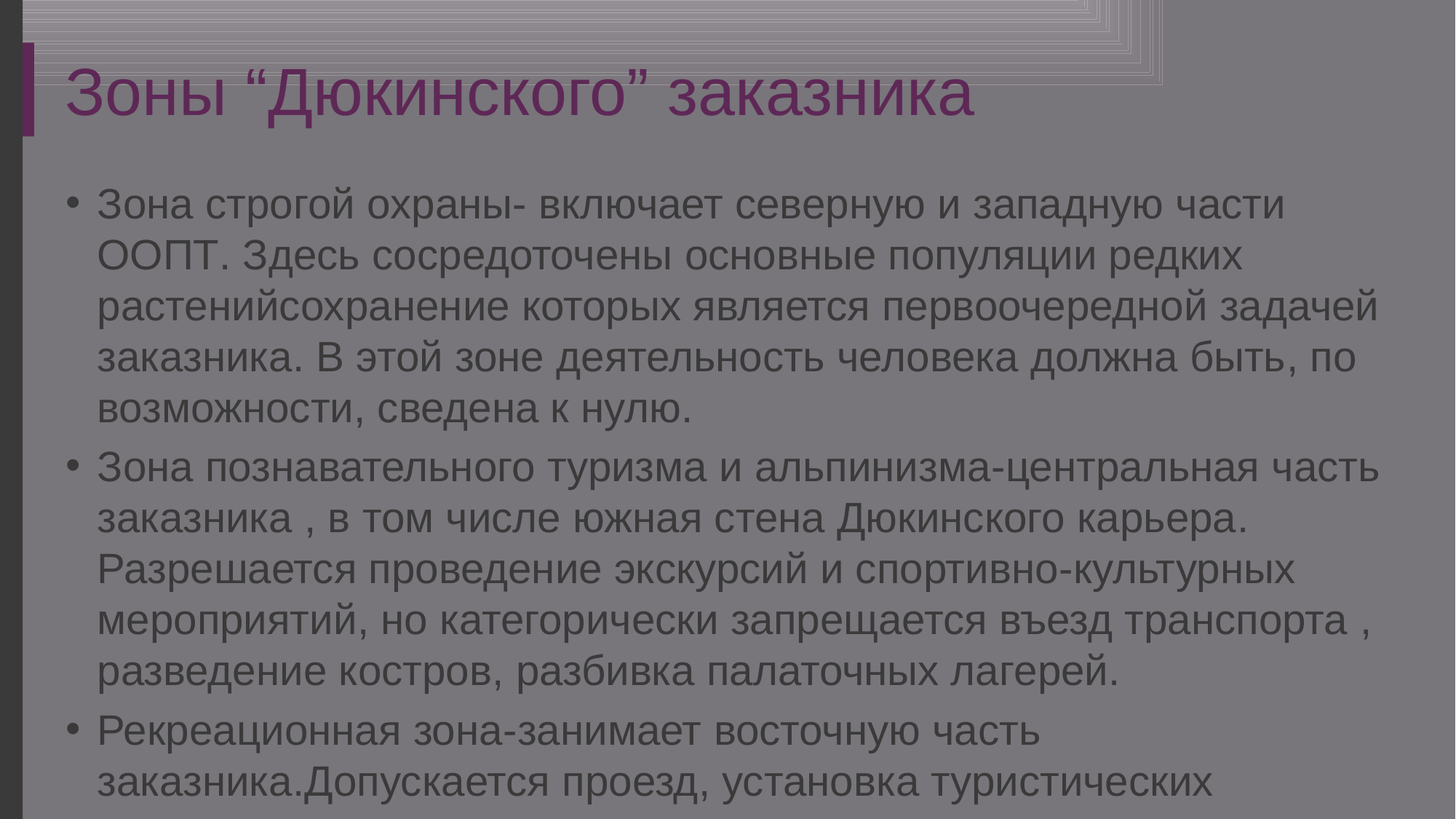

# Зоны “Дюкинского” заказника
Зона строгой охраны- включает северную и западную части ООПТ. Здесь сосредоточены основные популяции редких растенийсохранение которых является первоочередной задачей заказника. В этой зоне деятельность человека должна быть, по возможности, сведена к нулю.
Зона познавательного туризма и альпинизма-центральная часть заказника , в том числе южная стена Дюкинского карьера. Разрешается проведение экскурсий и спортивно-культурных мероприятий, но категорически запрещается въезд транспорта , разведение костров, разбивка палаточных лагерей.
Рекреационная зона-занимает восточную часть заказника.Допускается проезд, установка туристических стоянок.